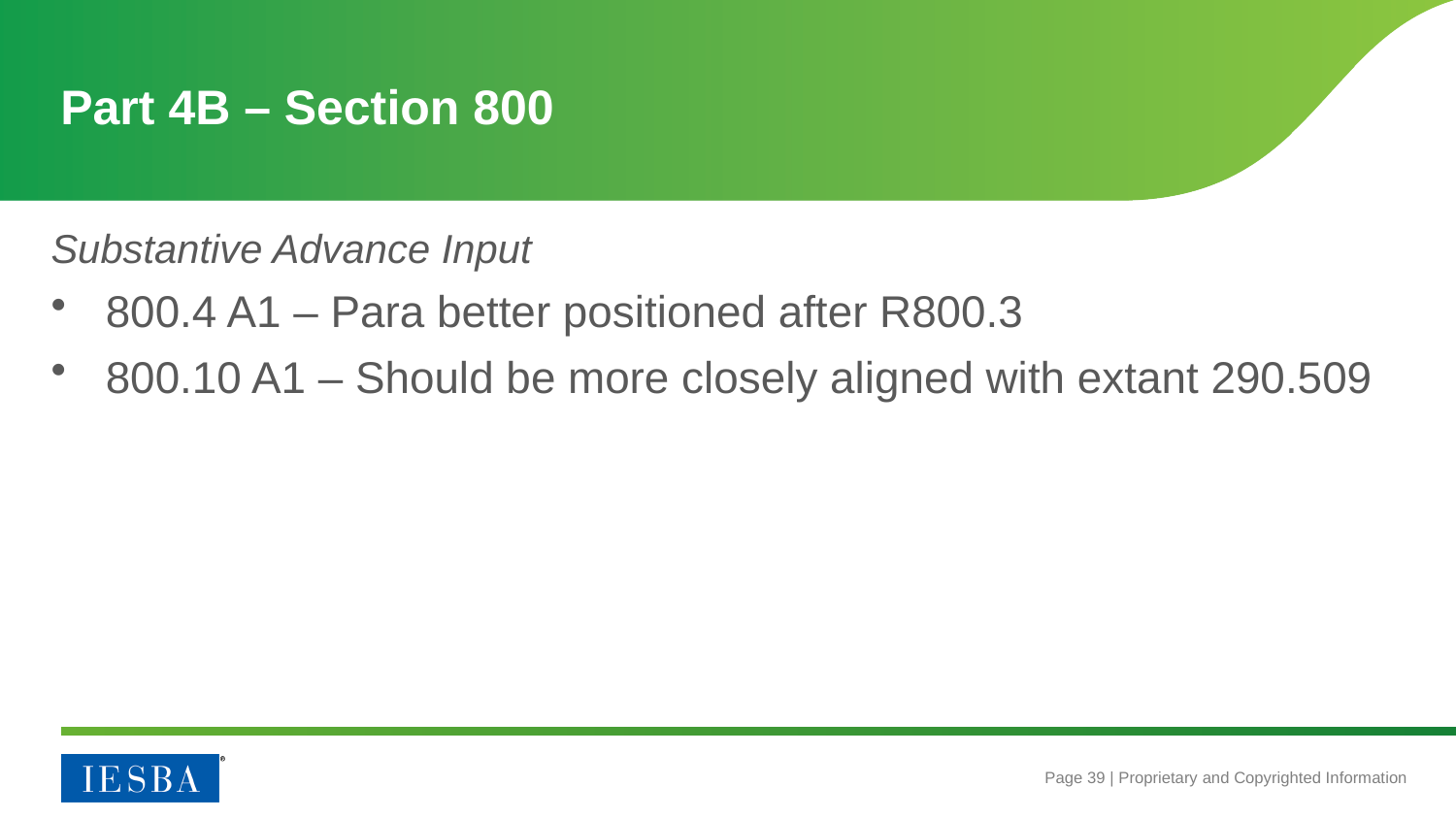

# Part 4B – Section 800
Substantive Advance Input
800.4 A1 – Para better positioned after R800.3
800.10 A1 – Should be more closely aligned with extant 290.509